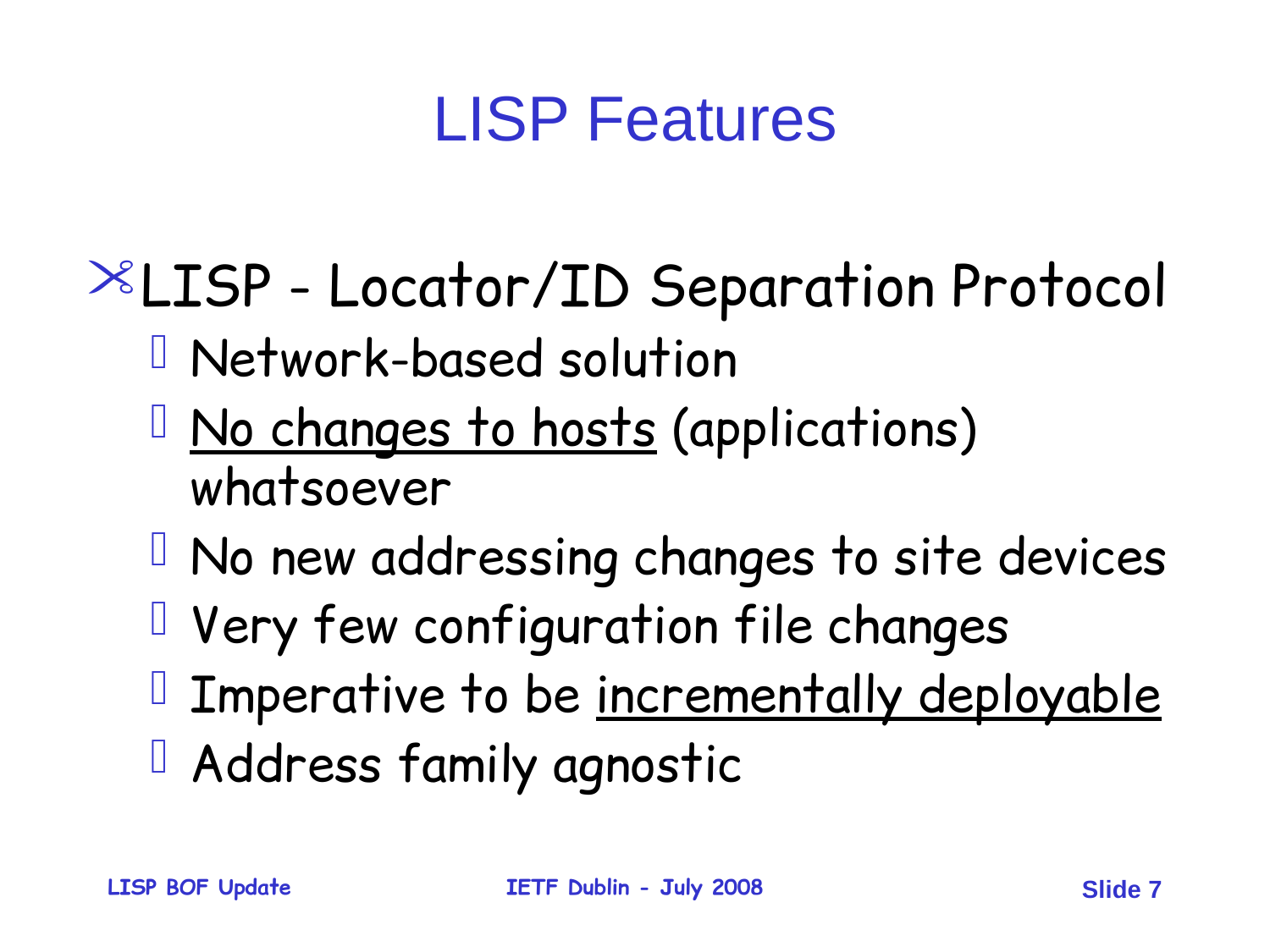

# LISP Features
LISP - Locator/ID Separation Protocol
Network-based solution
No changes to hosts (applications) whatsoever
No new addressing changes to site devices
Very few configuration file changes
Imperative to be incrementally deployable
Address family agnostic
LISP BOF Update
IETF Dublin - July 2008
Slide 7